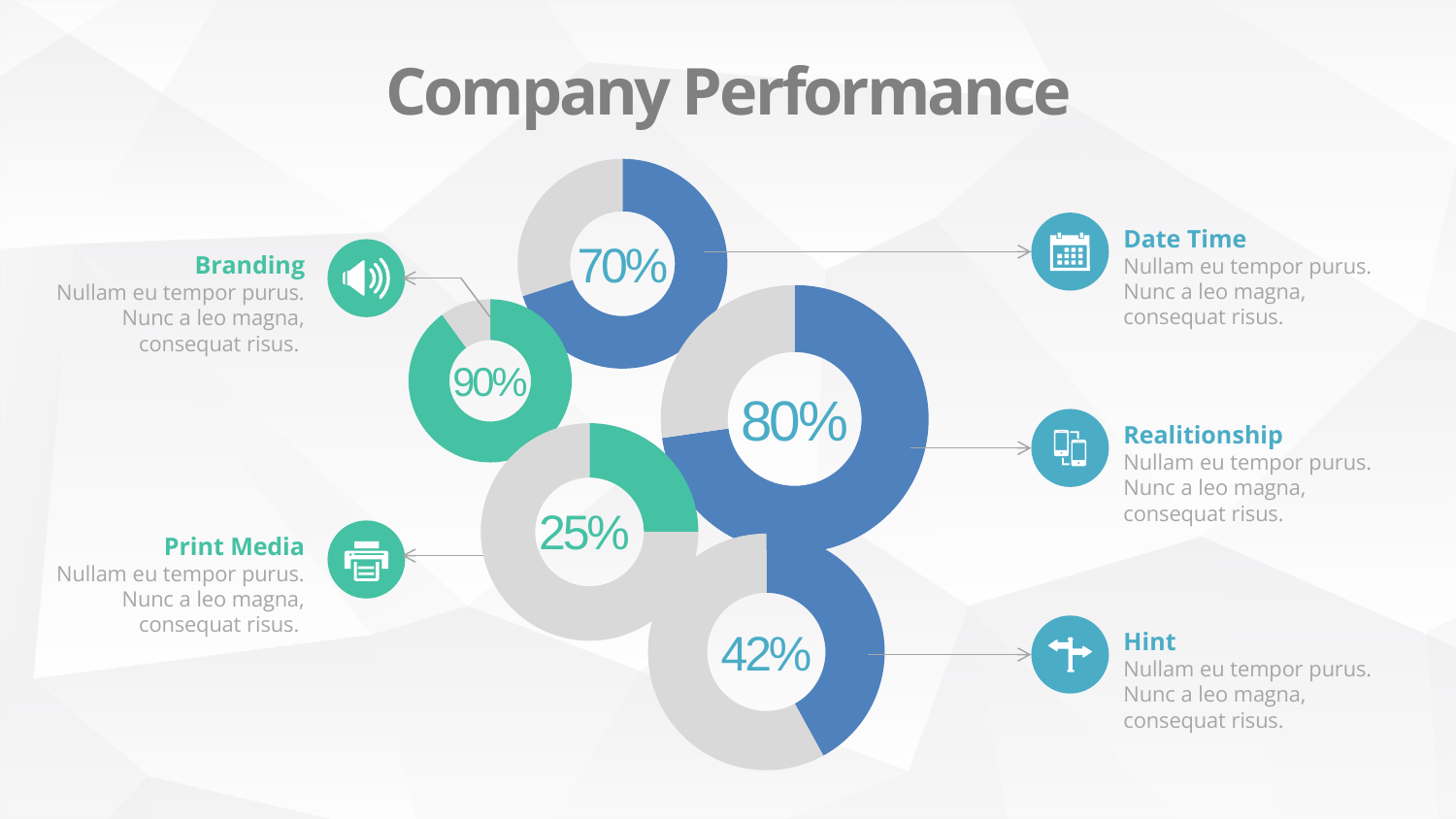

Company Performance

### Chart

| Category | Sales |
|---|---|
| 1st Qtr | 7.0 |
| 2nd Qtr | 3.0 |
Date Time
Nullam eu tempor purus. Nunc a leo magna, consequat risus.

Branding
Nullam eu tempor purus. Nunc a leo magna, consequat risus.
70%

### Chart

| Category | Sales |
|---|---|
| 1st Qtr | 8.0 |
| 2nd Qtr | 3.0 |

### Chart

| Category | Sales |
|---|---|
| 1st Qtr | 9.0 |
| 2nd Qtr | 1.0 |
90%
80%
Realitionship
Nullam eu tempor purus. Nunc a leo magna, consequat risus.

### Chart

| Category | Sales |
|---|---|
| 1st Qtr | 2.5 |
| 2nd Qtr | 7.5 |

25%
Print Media
Nullam eu tempor purus. Nunc a leo magna, consequat risus.

### Chart

| Category | Sales |
|---|---|
| 1st Qtr | 4.2 |
| 2nd Qtr | 5.8 |

Hint
Nullam eu tempor purus. Nunc a leo magna, consequat risus.

42%